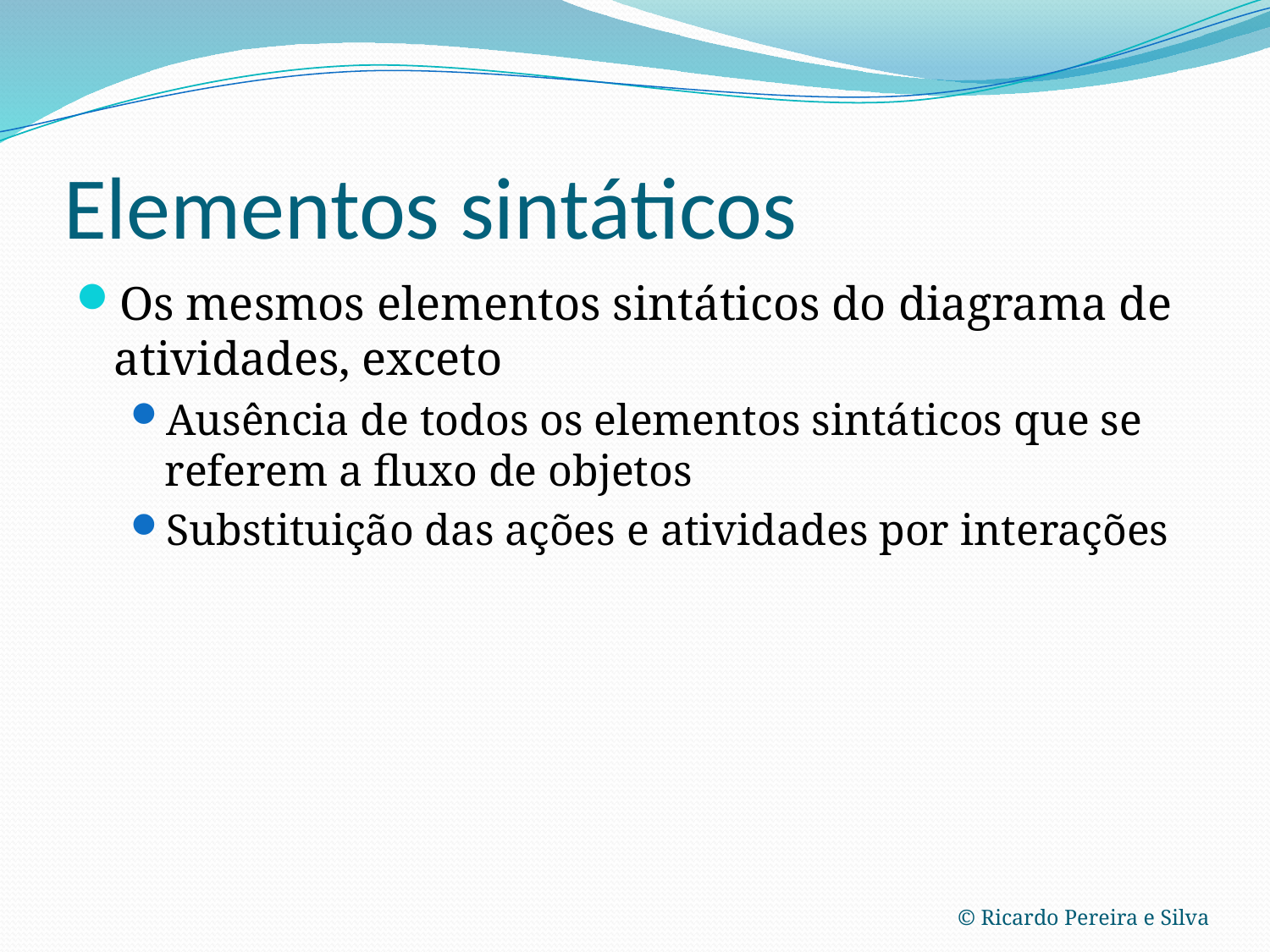

# Elementos sintáticos
Os mesmos elementos sintáticos do diagrama de atividades, exceto
Ausência de todos os elementos sintáticos que se referem a fluxo de objetos
Substituição das ações e atividades por interações
© Ricardo Pereira e Silva